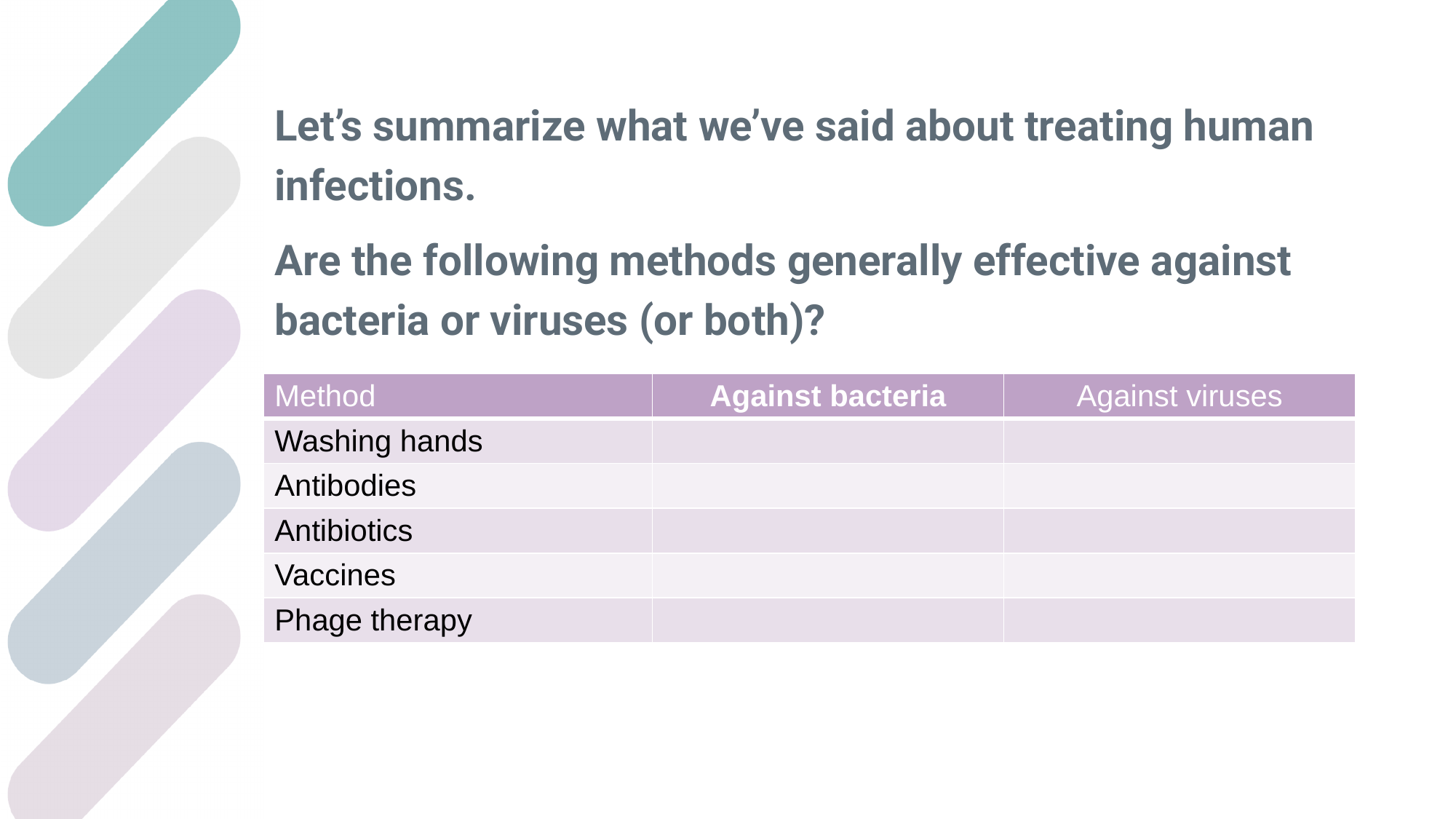

Let’s summarize what we’ve said about treating human infections.
Are the following methods generally effective against bacteria or viruses (or both)?
| Method | Against bacteria | Against viruses |
| --- | --- | --- |
| Washing hands |  |  |
| Antibodies |  |  |
| Antibiotics |  |  |
| Vaccines |  |  |
| Phage therapy |  |  |